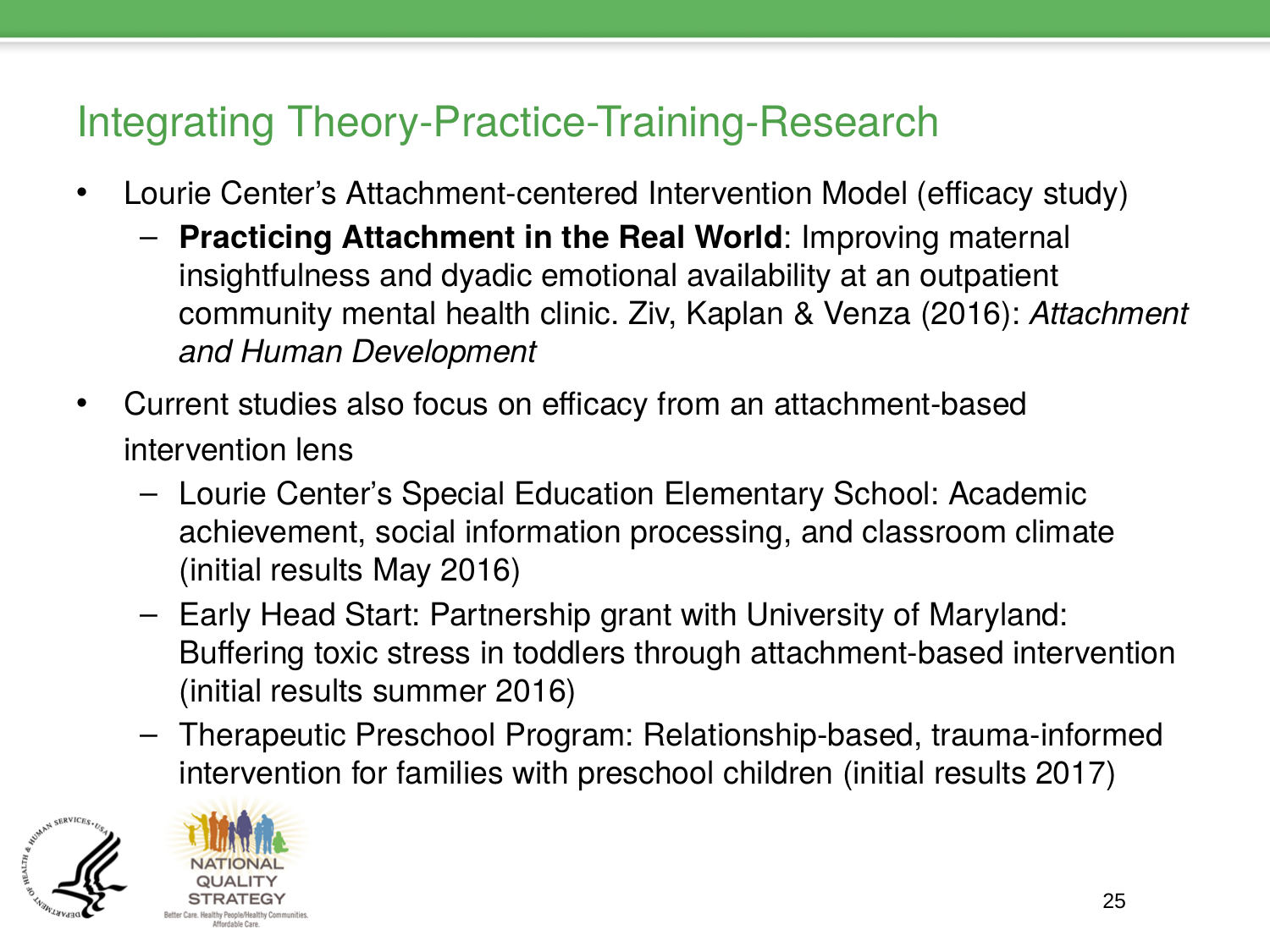

# Integrating Theory-Practice-Training-Research
Lourie Center’s Attachment-centered Intervention Model (efficacy study)
Practicing Attachment in the Real World: Improving maternal insightfulness and dyadic emotional availability at an outpatient community mental health clinic. Ziv, Kaplan & Venza (2016): Attachment and Human Development
Current studies also focus on efficacy from an attachment-based intervention lens
Lourie Center’s Special Education Elementary School: Academic achievement, social information processing, and classroom climate (initial results May 2016)
Early Head Start: Partnership grant with University of Maryland: Buffering toxic stress in toddlers through attachment-based intervention (initial results summer 2016)
Therapeutic Preschool Program: Relationship-based, trauma-informed intervention for families with preschool children (initial results 2017)
25